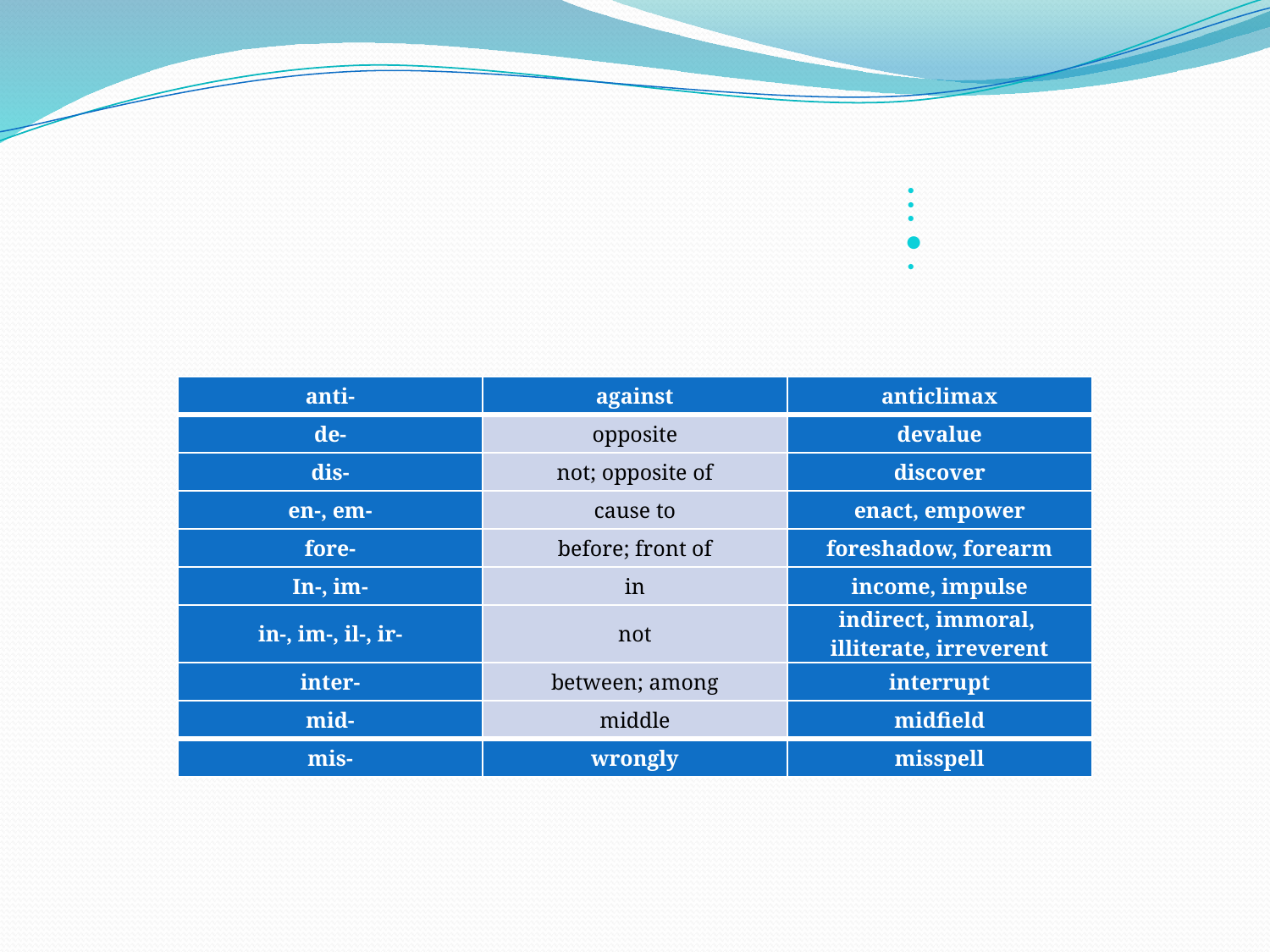

| anti- | against | anticlimax |
| --- | --- | --- |
| de- | opposite | devalue |
| dis- | not; opposite of | discover |
| en-, em- | cause to | enact, empower |
| fore- | before; front of | foreshadow, forearm |
| In-, im- | in | income, impulse |
| in-, im-, il-, ir- | not | indirect, immoral, illiterate, irreverent |
| inter- | between; among | interrupt |
| mid- | middle | midfield |
| mis- | wrongly | misspell |